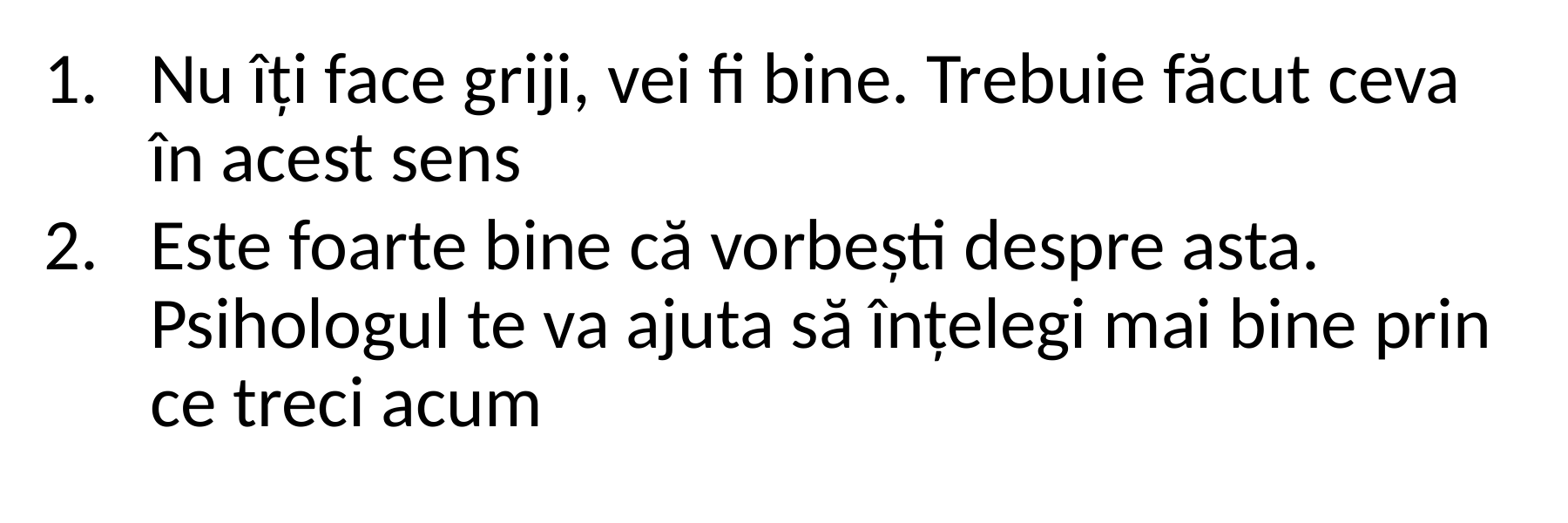

Nu îți face griji, vei fi bine. Trebuie făcut ceva în acest sens
Este foarte bine că vorbești despre asta. Psihologul te va ajuta să înțelegi mai bine prin ce treci acum